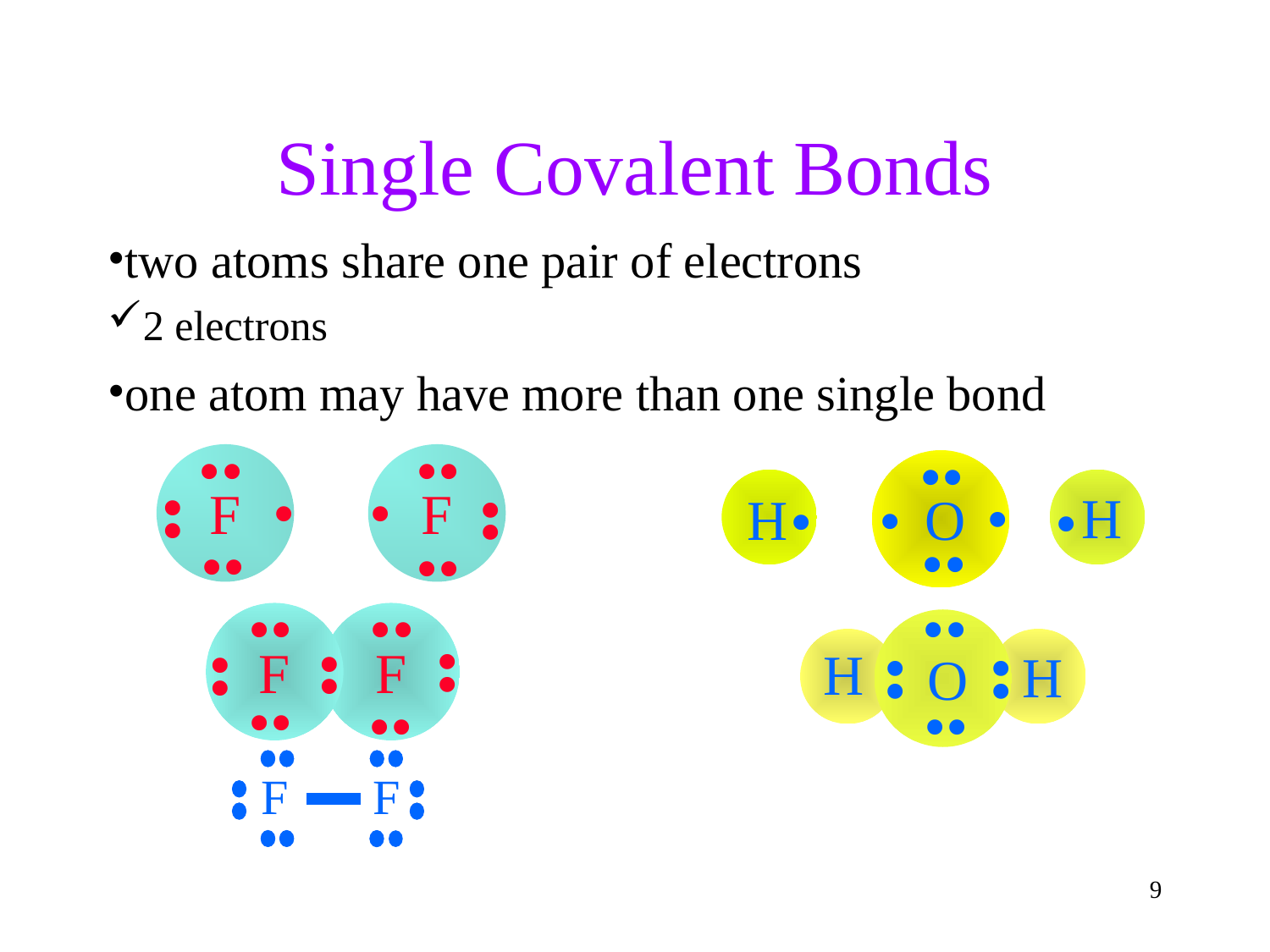

Single Covalent Bonds
two atoms share one pair of electrons
2 electrons
one atom may have more than one single bond
••
••

•
•
F
F
••
••
••
••
••

•
•
•
•
H
H
O
••
••
••

••
F
F
••
••
••
••
••

H
H
••
••
O
••

F
F

9